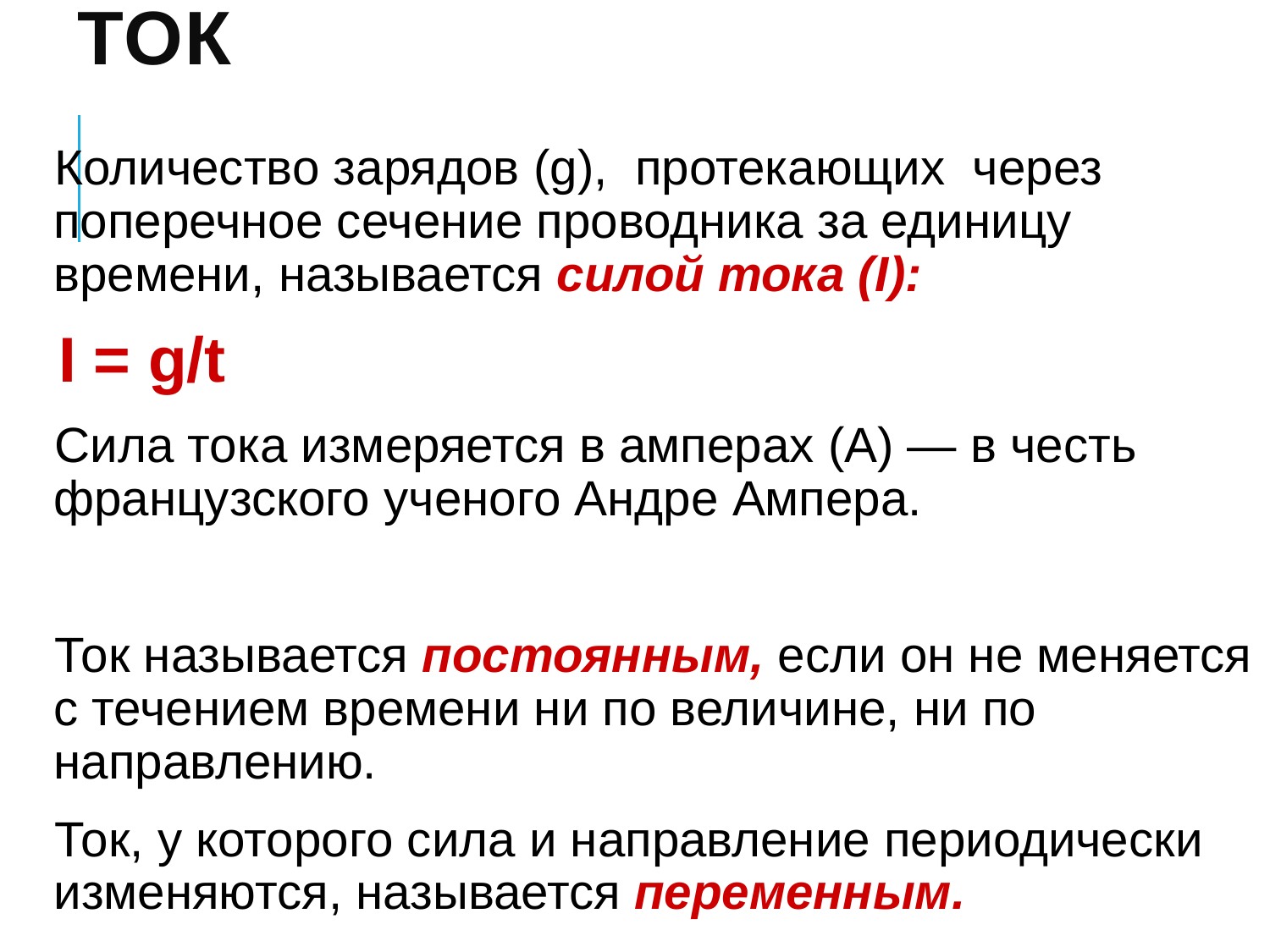

# Ток
Количество зарядов (g),  протекающих  через поперечное сечение проводника за единицу времени, называется силой тока (I):
I = g/t
Сила тока измеряется в амперах (А) — в честь французского ученого Андре Ампера.

Ток называется постоянным, если он не меняется с течением времени ни по величине, ни по направлению.
Ток, у которого сила и направление периодически изменяются, называется переменным.